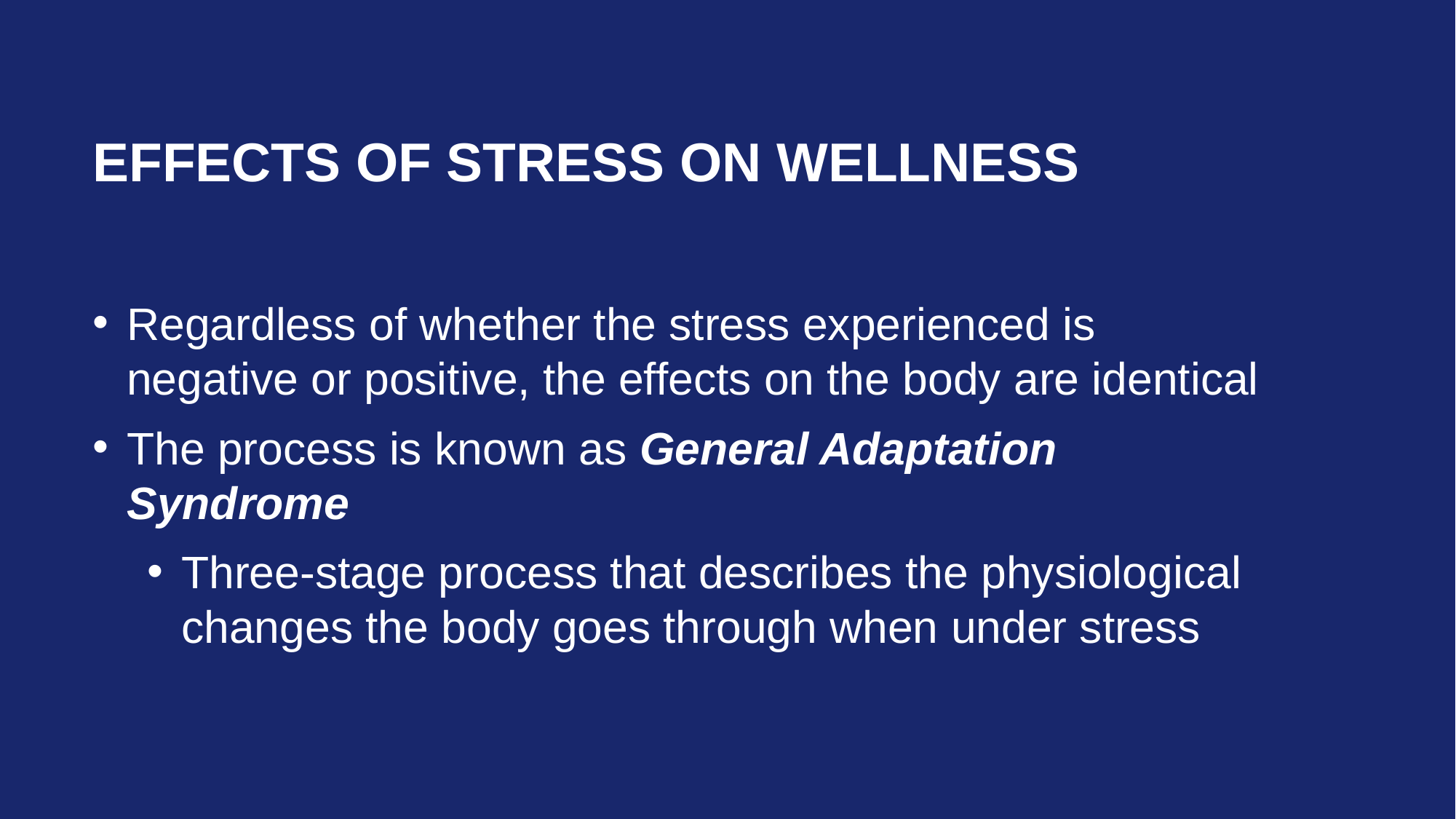

# Effects of Stress on Wellness
Regardless of whether the stress experienced is negative or positive, the effects on the body are identical
The process is known as General Adaptation Syndrome
Three-stage process that describes the physiological changes the body goes through when under stress